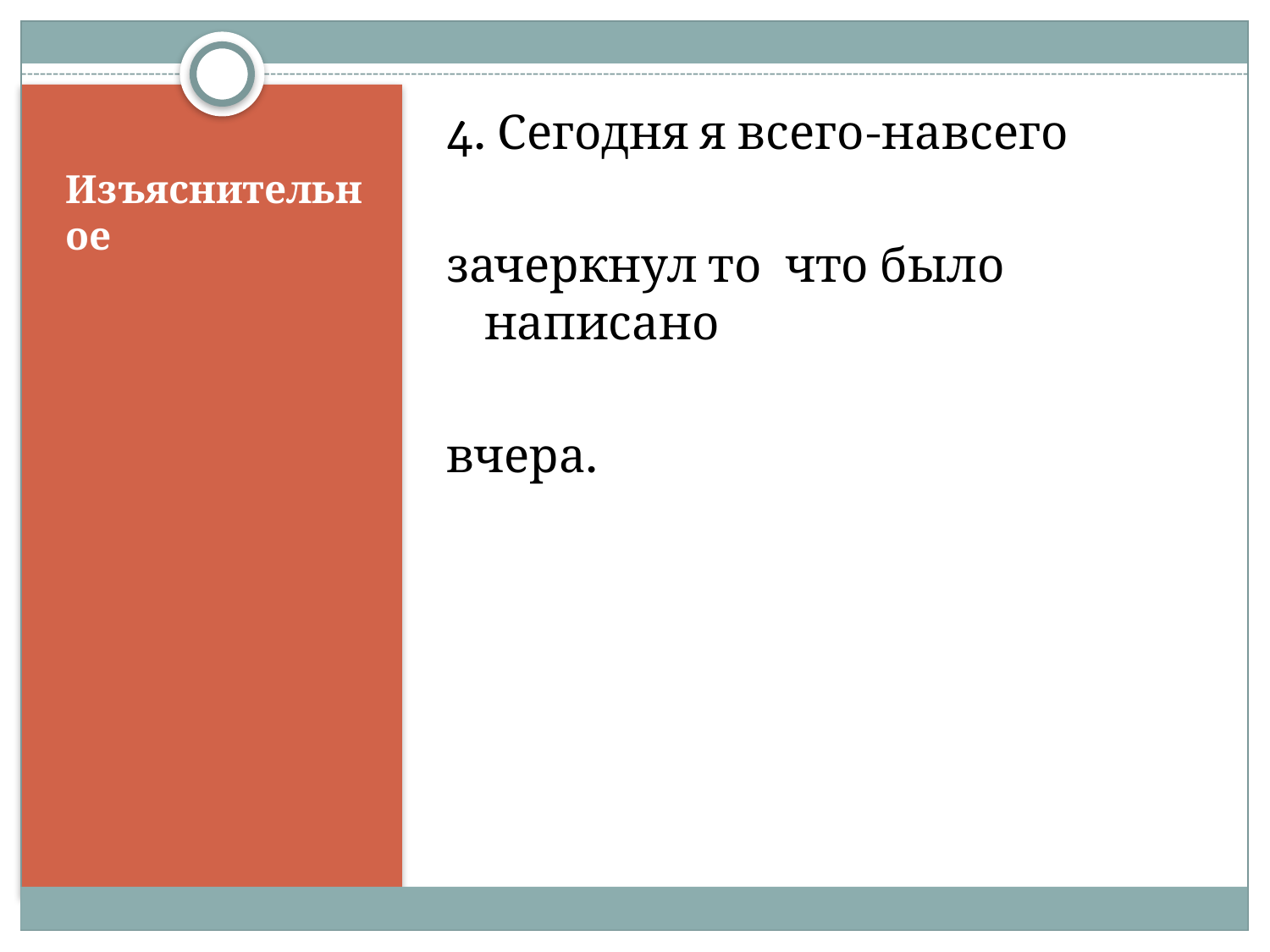

4. Сегодня я всего-навсего

зачеркнул то  что было написано

вчера.
# Изъяснительное